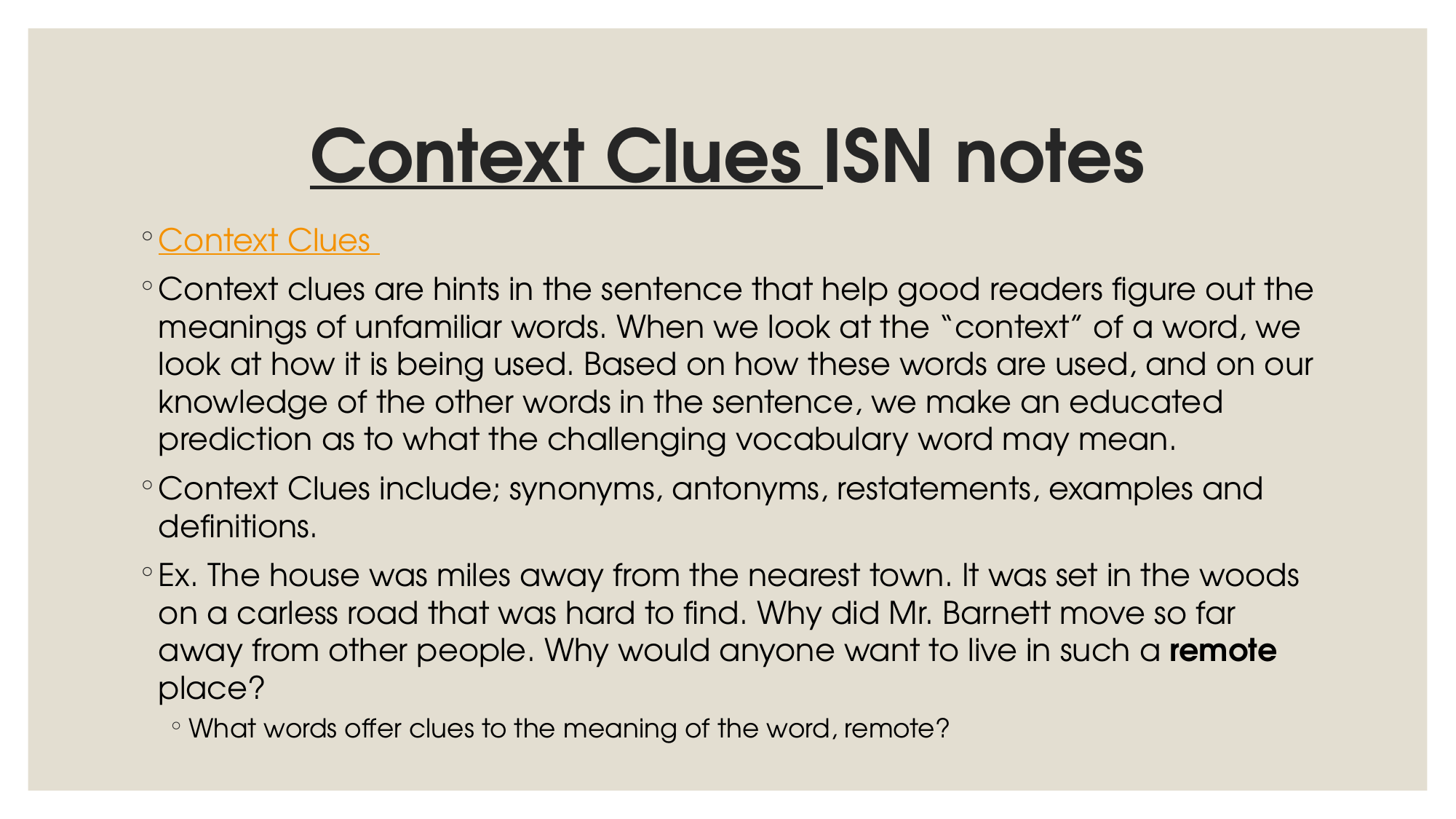

# Context Clues ISN notes
Context Clues
Context clues are hints in the sentence that help good readers figure out the meanings of unfamiliar words. When we look at the “context” of a word, we look at how it is being used. Based on how these words are used, and on our knowledge of the other words in the sentence, we make an educated prediction as to what the challenging vocabulary word may mean.
Context Clues include; synonyms, antonyms, restatements, examples and definitions.
Ex. The house was miles away from the nearest town. It was set in the woods on a carless road that was hard to find. Why did Mr. Barnett move so far away from other people. Why would anyone want to live in such a remote place?
What words offer clues to the meaning of the word, remote?